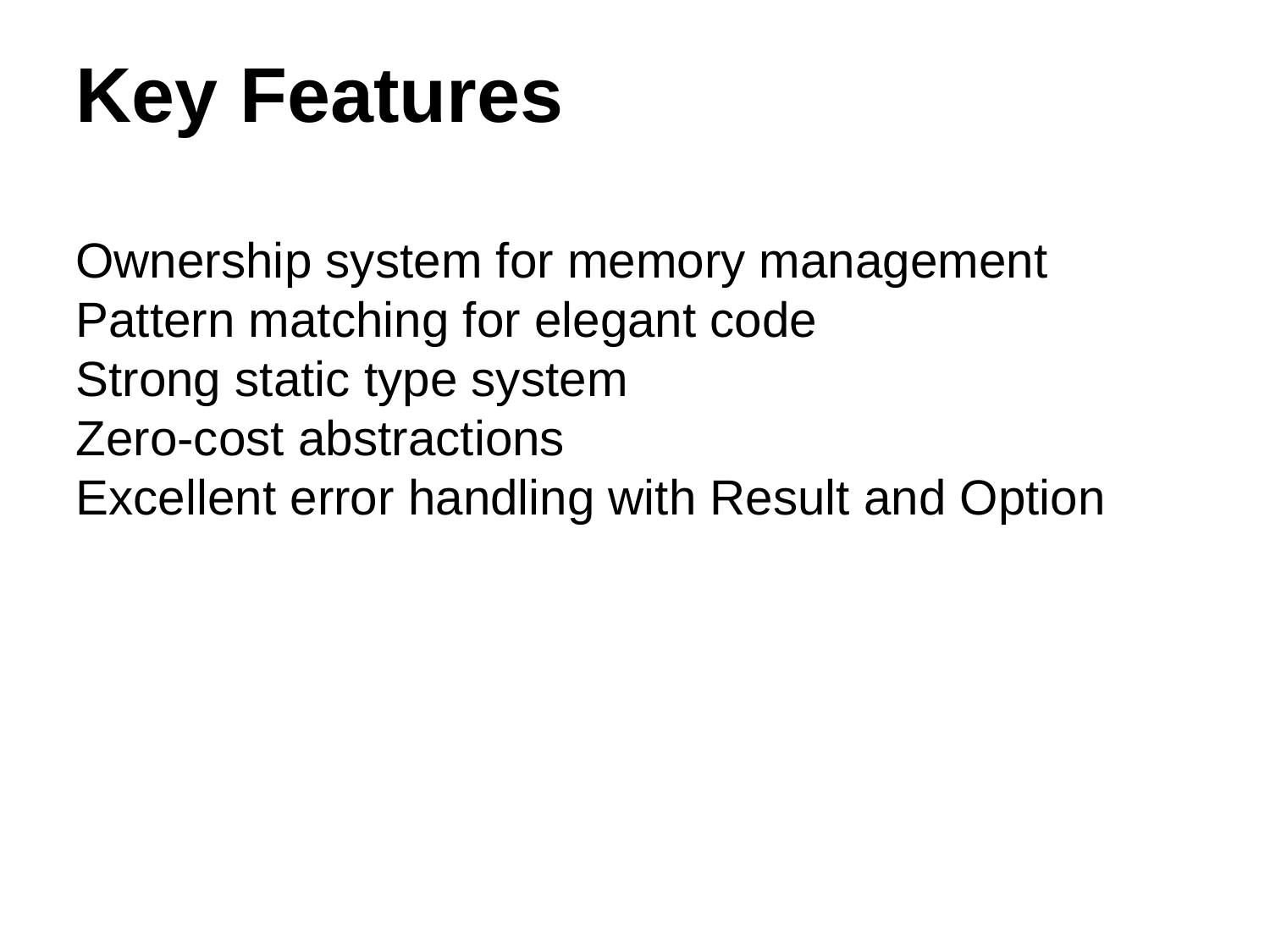

# Key Features
Ownership system for memory management
Pattern matching for elegant code
Strong static type system
Zero-cost abstractions
Excellent error handling with Result and Option